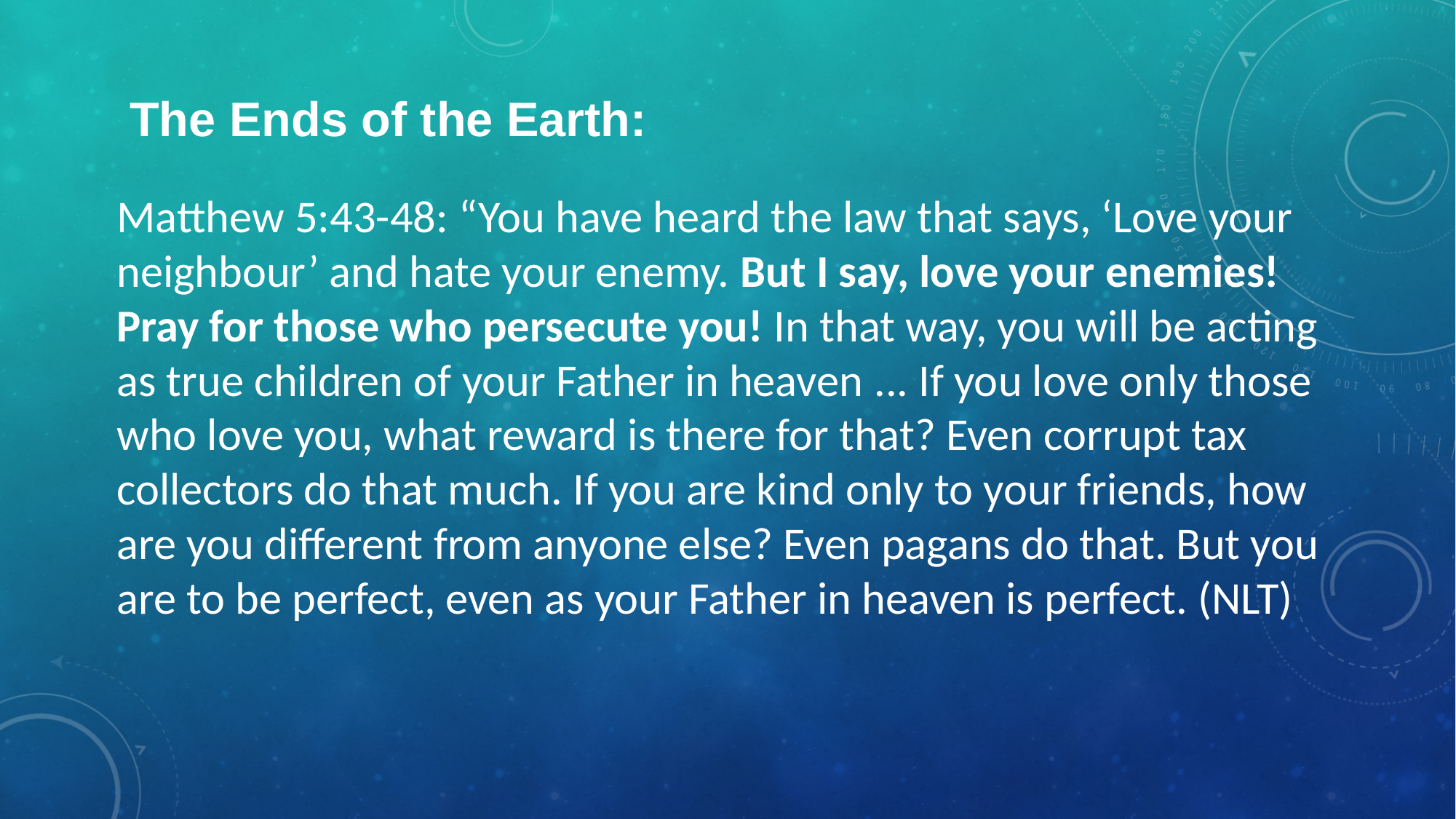

The Ends of the Earth:
Matthew 5:43-48: “You have heard the law that says, ‘Love your neighbour’ and hate your enemy. But I say, love your enemies! Pray for those who persecute you! In that way, you will be acting as true children of your Father in heaven ... If you love only those who love you, what reward is there for that? Even corrupt tax collectors do that much. If you are kind only to your friends, how are you different from anyone else? Even pagans do that. But you are to be perfect, even as your Father in heaven is perfect. (NLT)